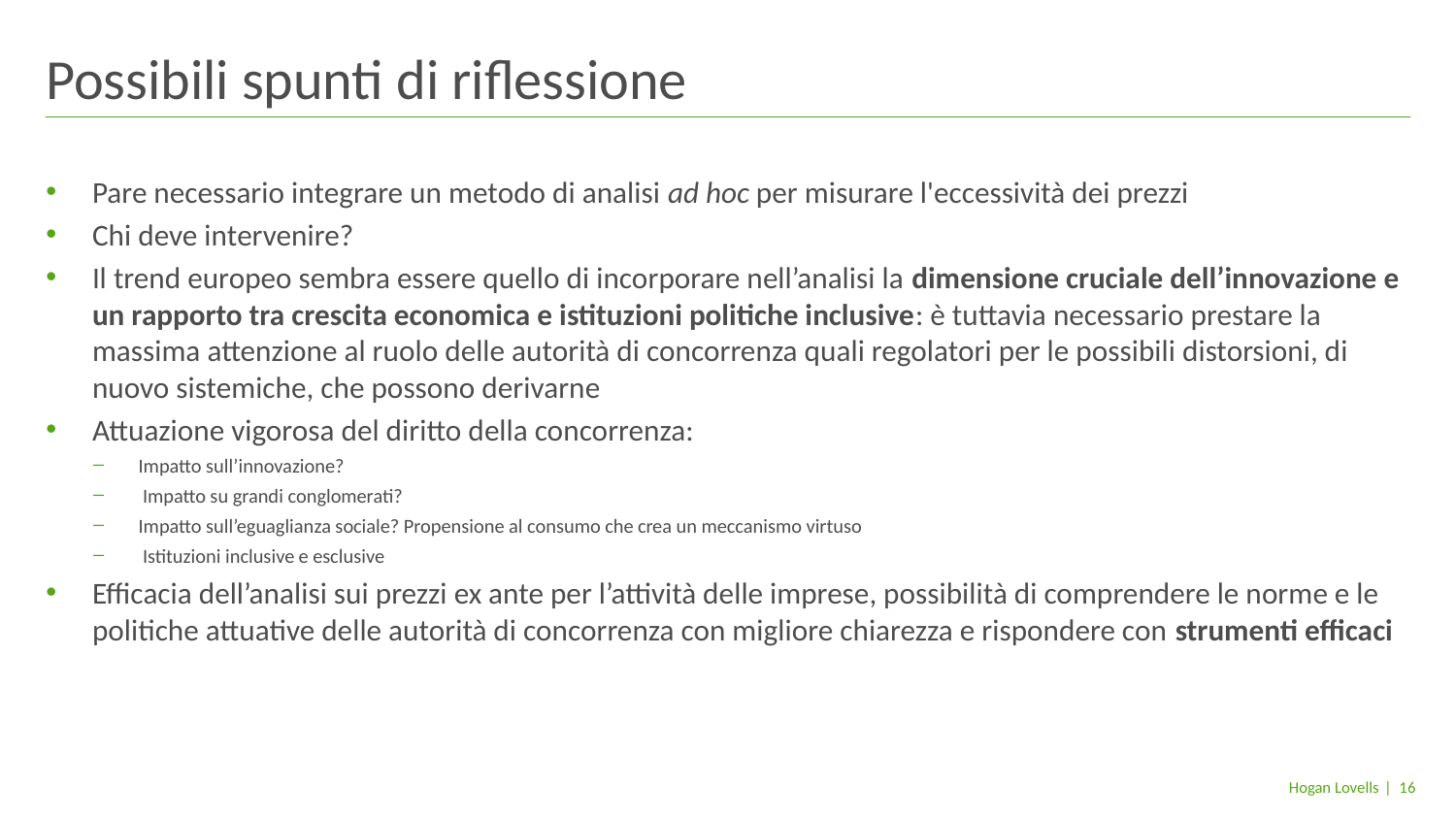

# Possibili spunti di riflessione
Pare necessario integrare un metodo di analisi ad hoc per misurare l'eccessività dei prezzi
Chi deve intervenire?
Il trend europeo sembra essere quello di incorporare nell’analisi la dimensione cruciale dell’innovazione e un rapporto tra crescita economica e istituzioni politiche inclusive: è tuttavia necessario prestare la massima attenzione al ruolo delle autorità di concorrenza quali regolatori per le possibili distorsioni, di nuovo sistemiche, che possono derivarne
Attuazione vigorosa del diritto della concorrenza:
Impatto sull’innovazione?
 Impatto su grandi conglomerati?
Impatto sull’eguaglianza sociale? Propensione al consumo che crea un meccanismo virtuso
 Istituzioni inclusive e esclusive
Efficacia dell’analisi sui prezzi ex ante per l’attività delle imprese, possibilità di comprendere le norme e le politiche attuative delle autorità di concorrenza con migliore chiarezza e rispondere con strumenti efficaci

|  16
Hogan Lovells